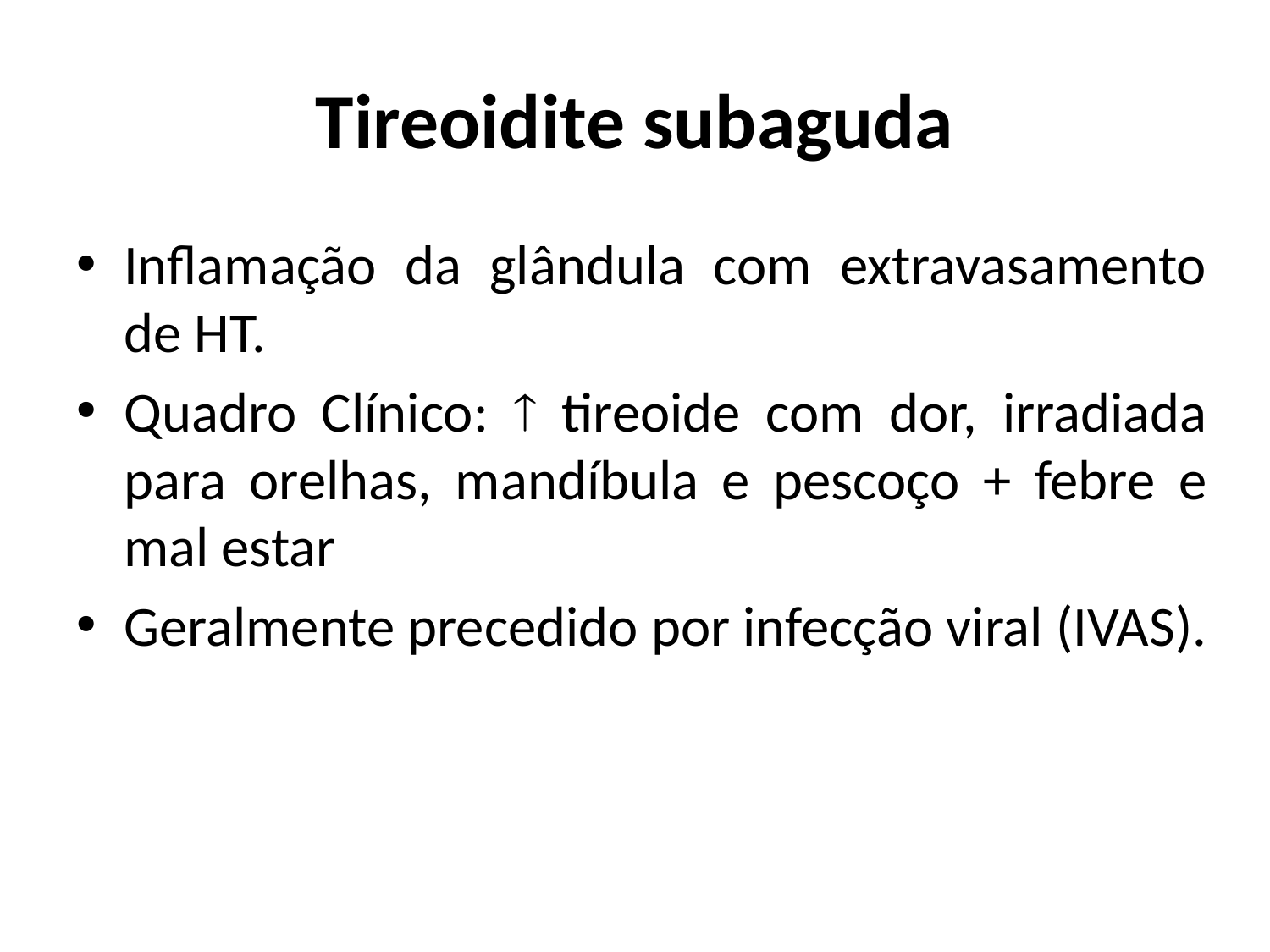

# Tireoidite subaguda
Inflamação da glândula com extravasamento de HT.
Quadro Clínico: ↑ tireoide com dor, irradiada para orelhas, mandíbula e pescoço + febre e mal estar
Geralmente precedido por infecção viral (IVAS).